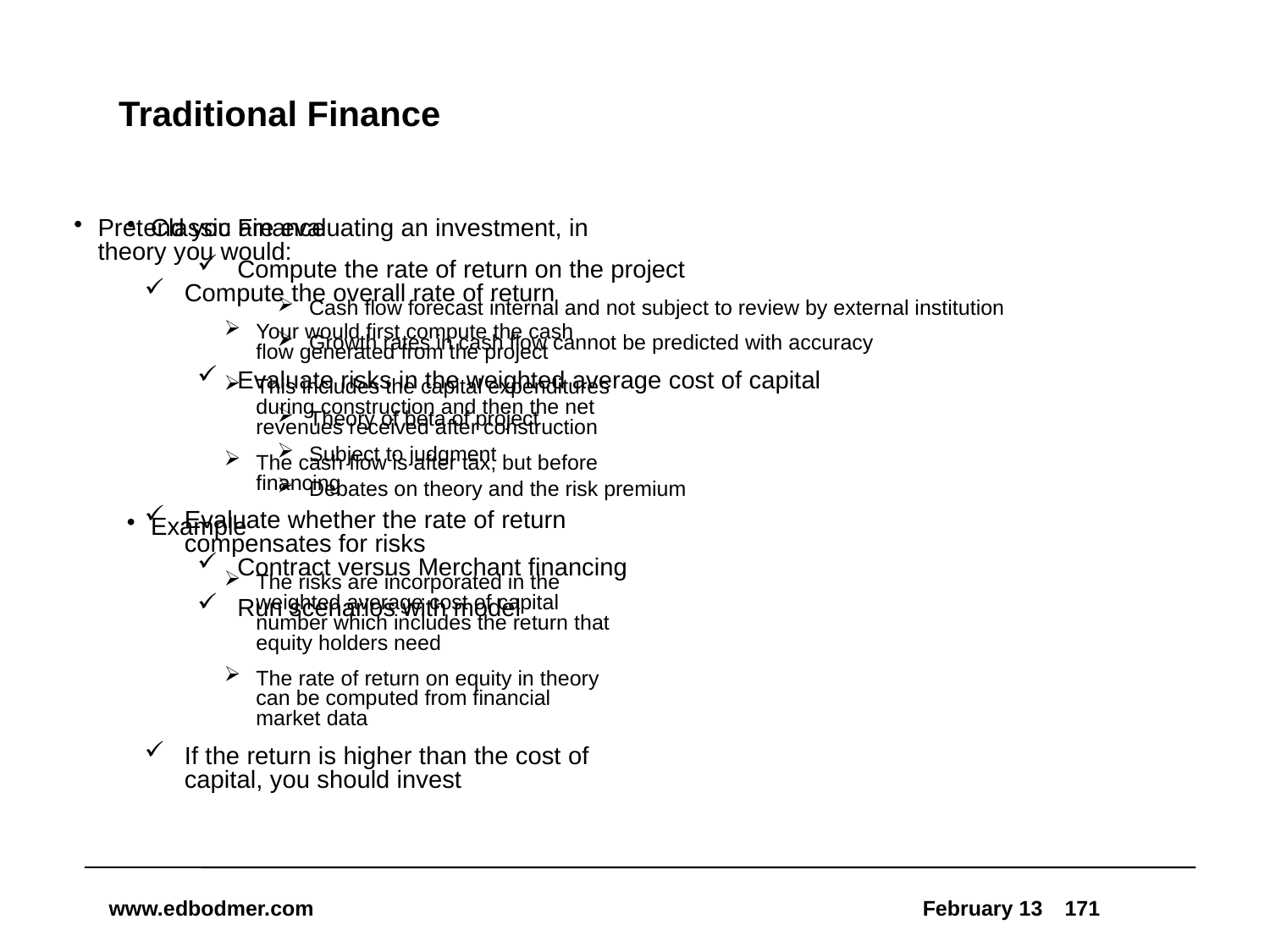

# Traditional Finance
Pretend you are evaluating an investment, in theory you would:
Compute the overall rate of return
Your would first compute the cash flow generated from the project
This includes the capital expenditures during construction and then the net revenues received after construction
The cash flow is after tax, but before financing
Evaluate whether the rate of return compensates for risks
The risks are incorporated in the weighted average cost of capital number which includes the return that equity holders need
The rate of return on equity in theory can be computed from financial market data
If the return is higher than the cost of capital, you should invest
Classic Finance
Compute the rate of return on the project
Cash flow forecast internal and not subject to review by external institution
Growth rates in cash flow cannot be predicted with accuracy
Evaluate risks in the weighted average cost of capital
Theory of beta of project
Subject to judgment
Debates on theory and the risk premium
Example
Contract versus Merchant financing
Run scenarios with model